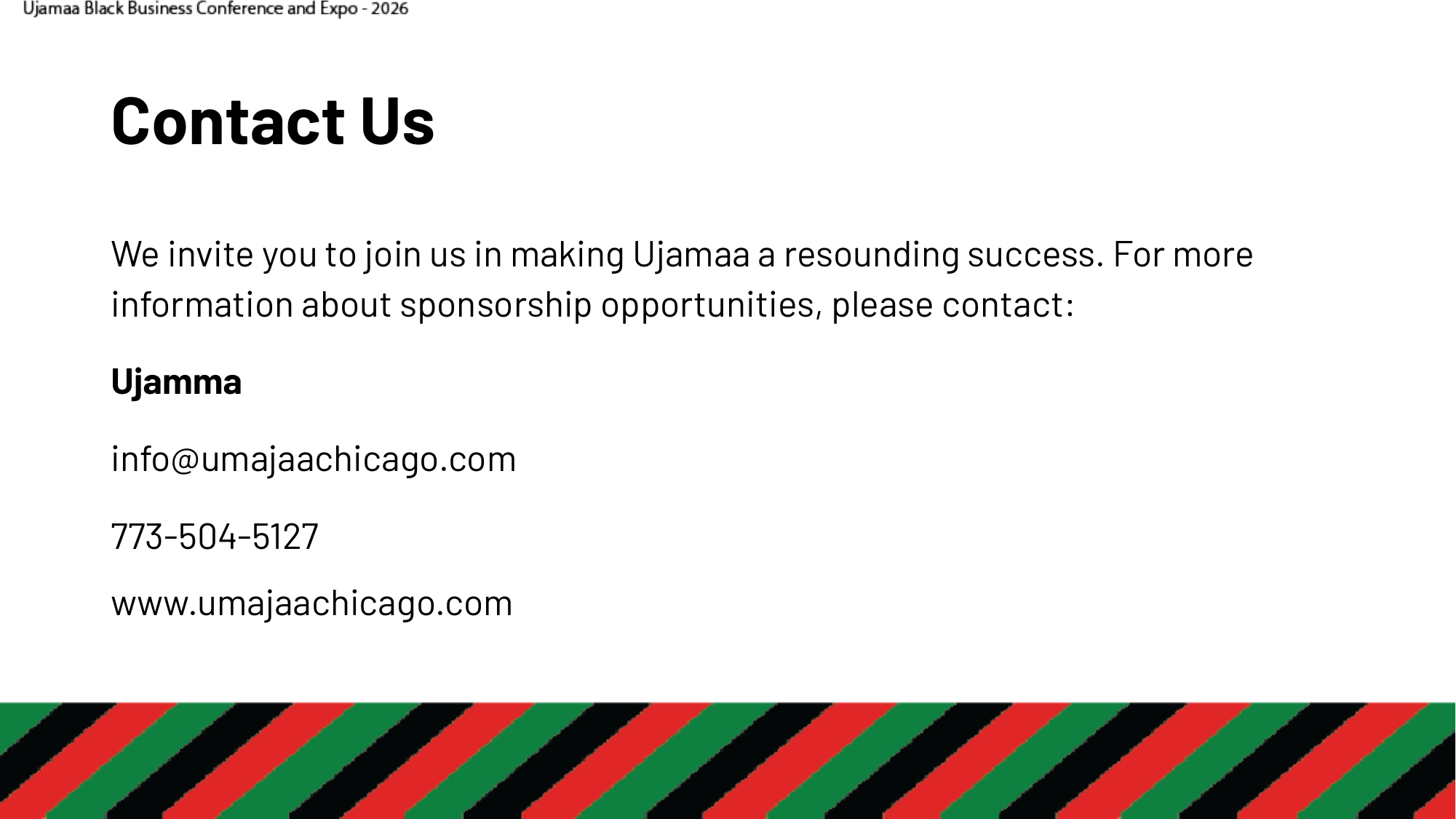

# Contact Us
We invite you to join us in making Ujamaa a resounding success. For more information about sponsorship opportunities, please contact:
Ujamma
info@umajaachicago.com
773-504-5127
www.umajaachicago.com